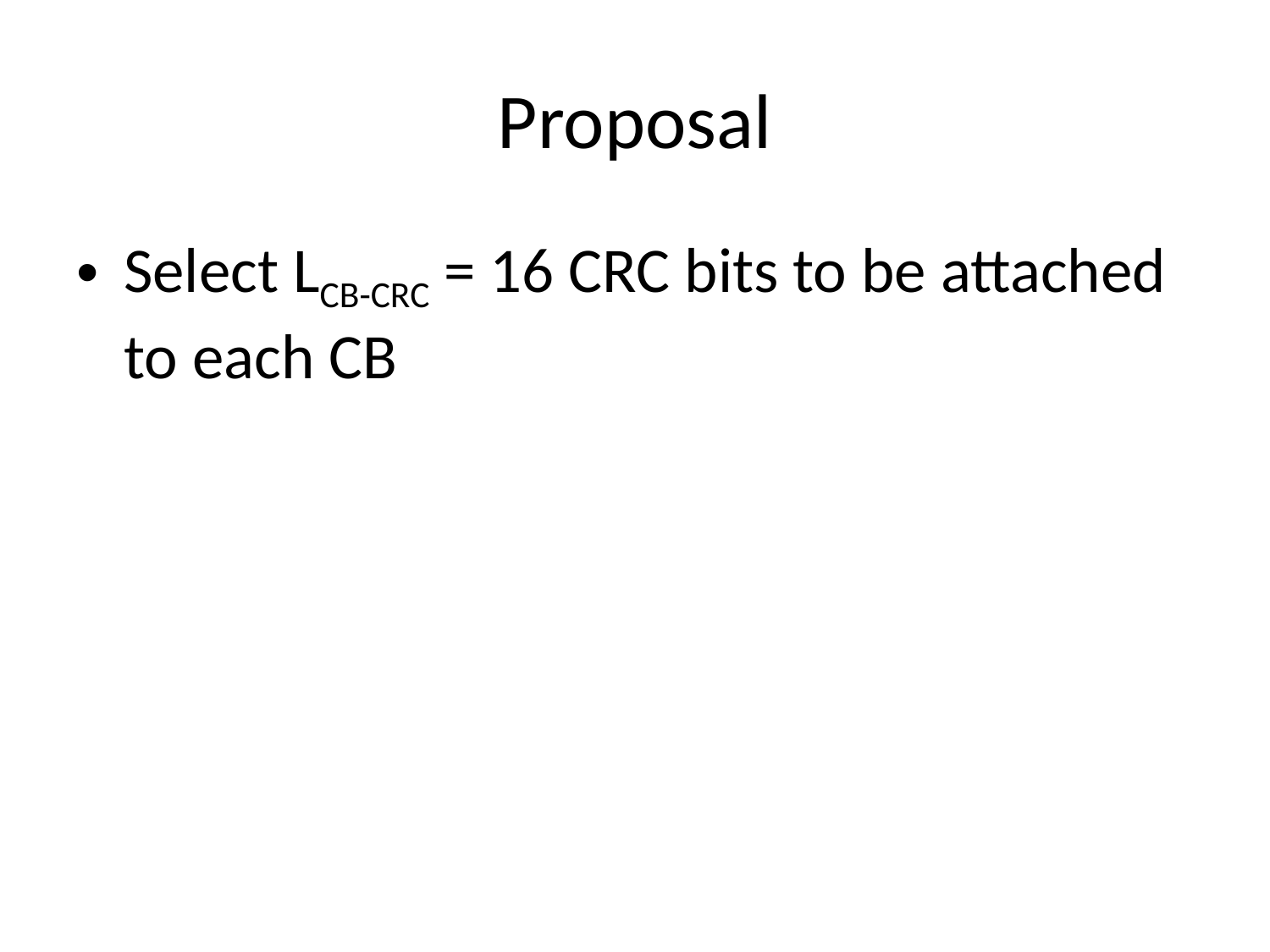

# Proposal
Select LCB-CRC = 16 CRC bits to be attached to each CB